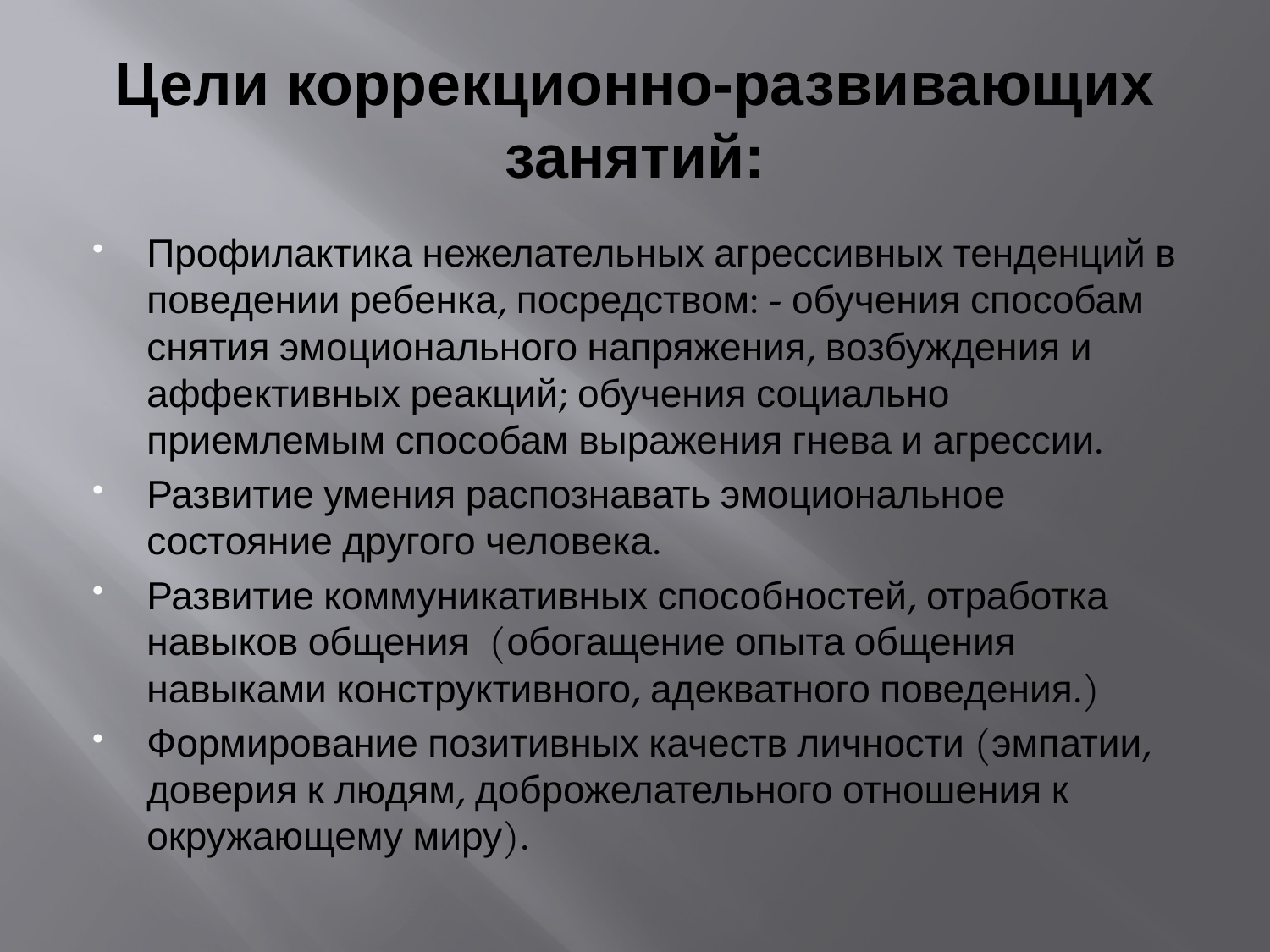

# Цели коррекционно-развивающих занятий:
Профилактика нежелательных агрессивных тенденций в поведении ребенка, посредством: - обучения способам снятия эмоционального напряжения, возбуждения и аффективных реакций; обучения социально приемлемым способам выражения гнева и агрессии.
Развитие умения распознавать эмоциональное состояние другого человека.
Развитие коммуникативных способностей, отработка навыков общения  (обогащение опыта общения навыками конструктивного, адекватного поведения.)
Формирование позитивных качеств личности (эмпатии, доверия к людям, доброжелательного отношения к окружающему миру).